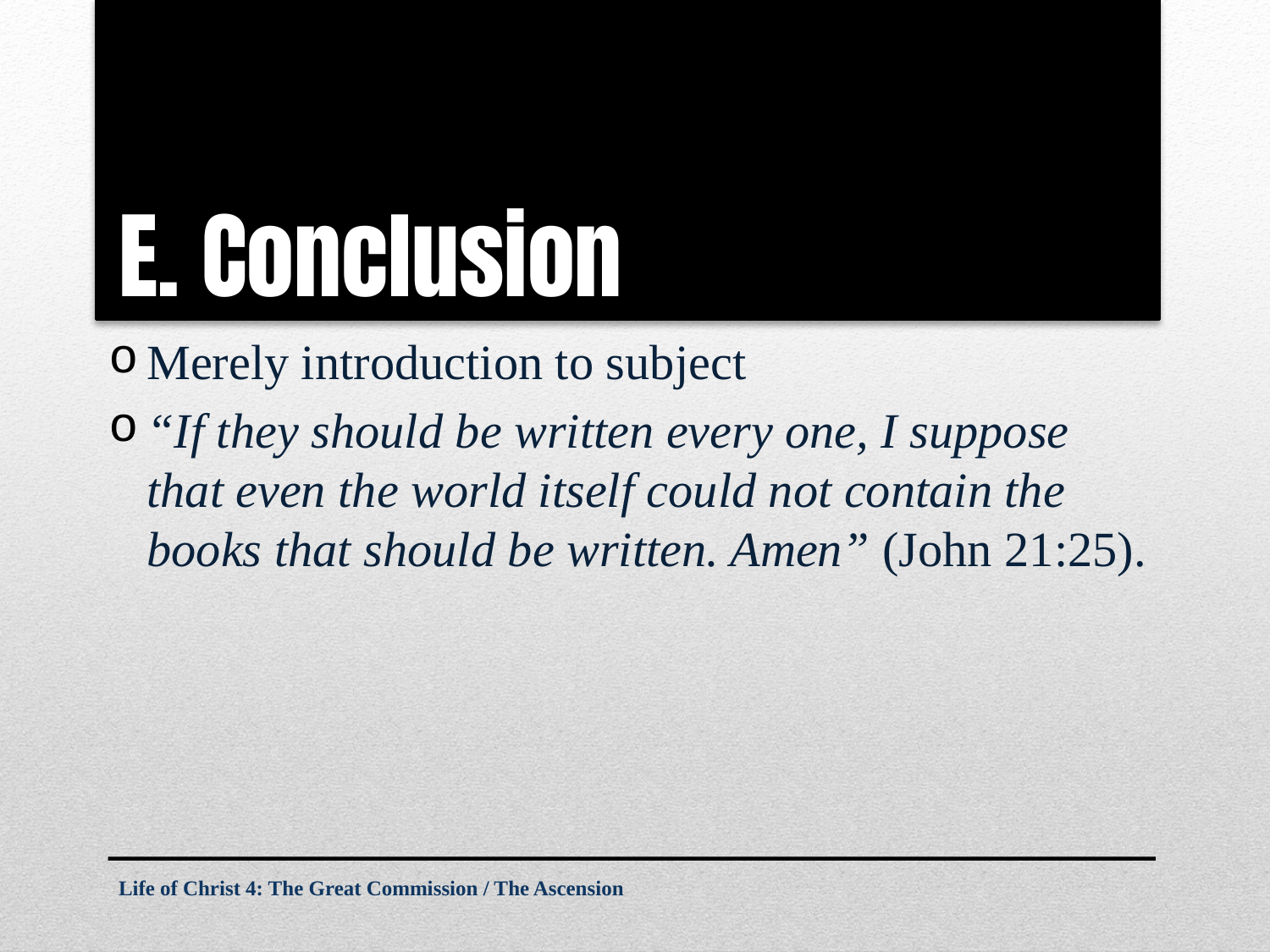

# E. Conclusion
Merely introduction to subject
“If they should be written every one, I suppose that even the world itself could not contain the books that should be written. Amen” (John 21:25).

Life of Christ 4: The Great Commission / The Ascension